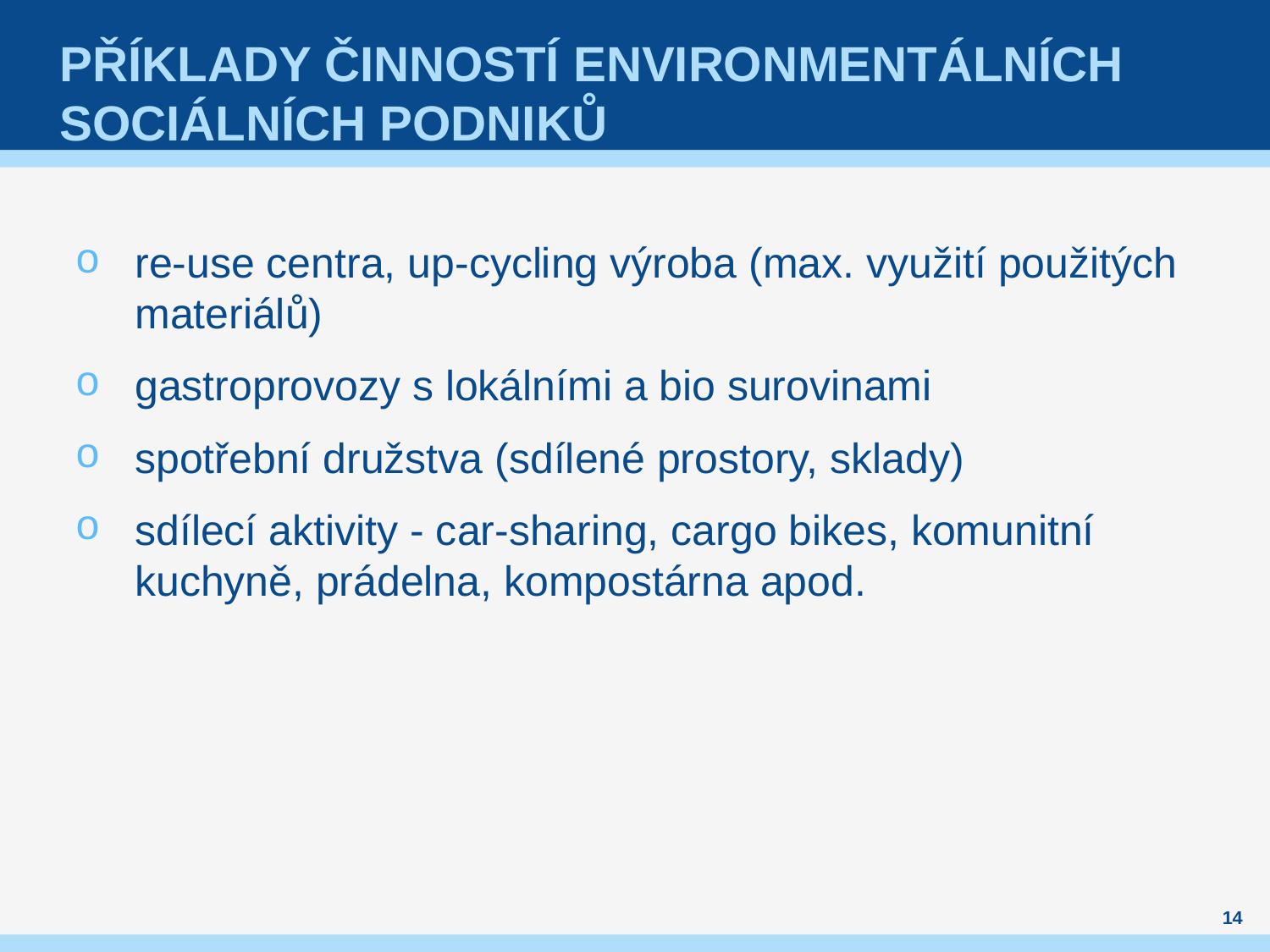

# Příklady činností environmentálních sociálních podniků
re-use centra, up-cycling výroba (max. využití použitých materiálů)
gastroprovozy s lokálními a bio surovinami
spotřební družstva (sdílené prostory, sklady)
sdílecí aktivity - car-sharing, cargo bikes, komunitní kuchyně, prádelna, kompostárna apod.

14